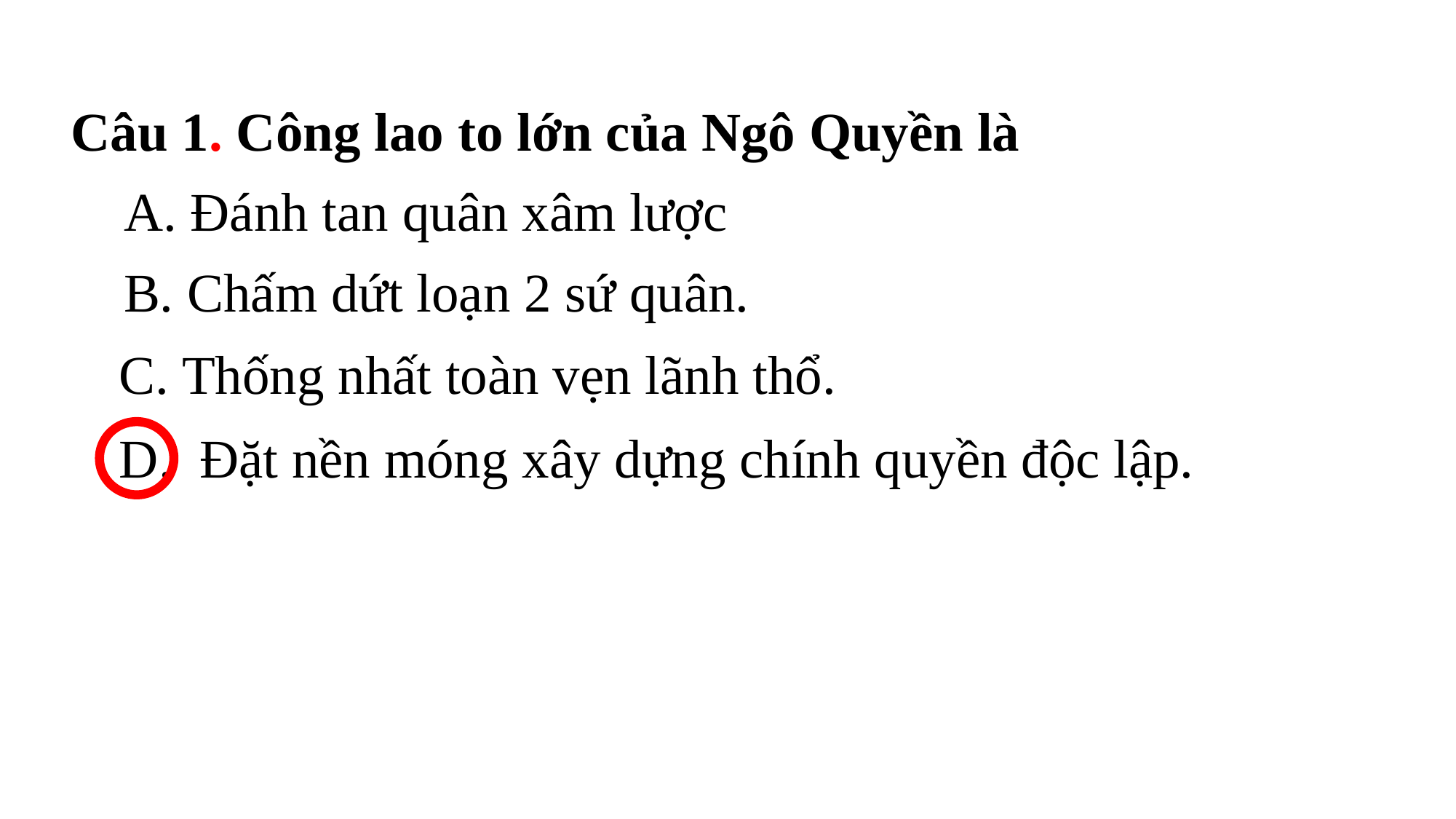

Câu 1. Công lao to lớn của Ngô Quyền là
A. Đánh tan quân xâm lược
B. Chấm dứt loạn 2 sứ quân.
C. Thống nhất toàn vẹn lãnh thổ.
D.  Đặt nền móng xây dựng chính quyền độc lập.